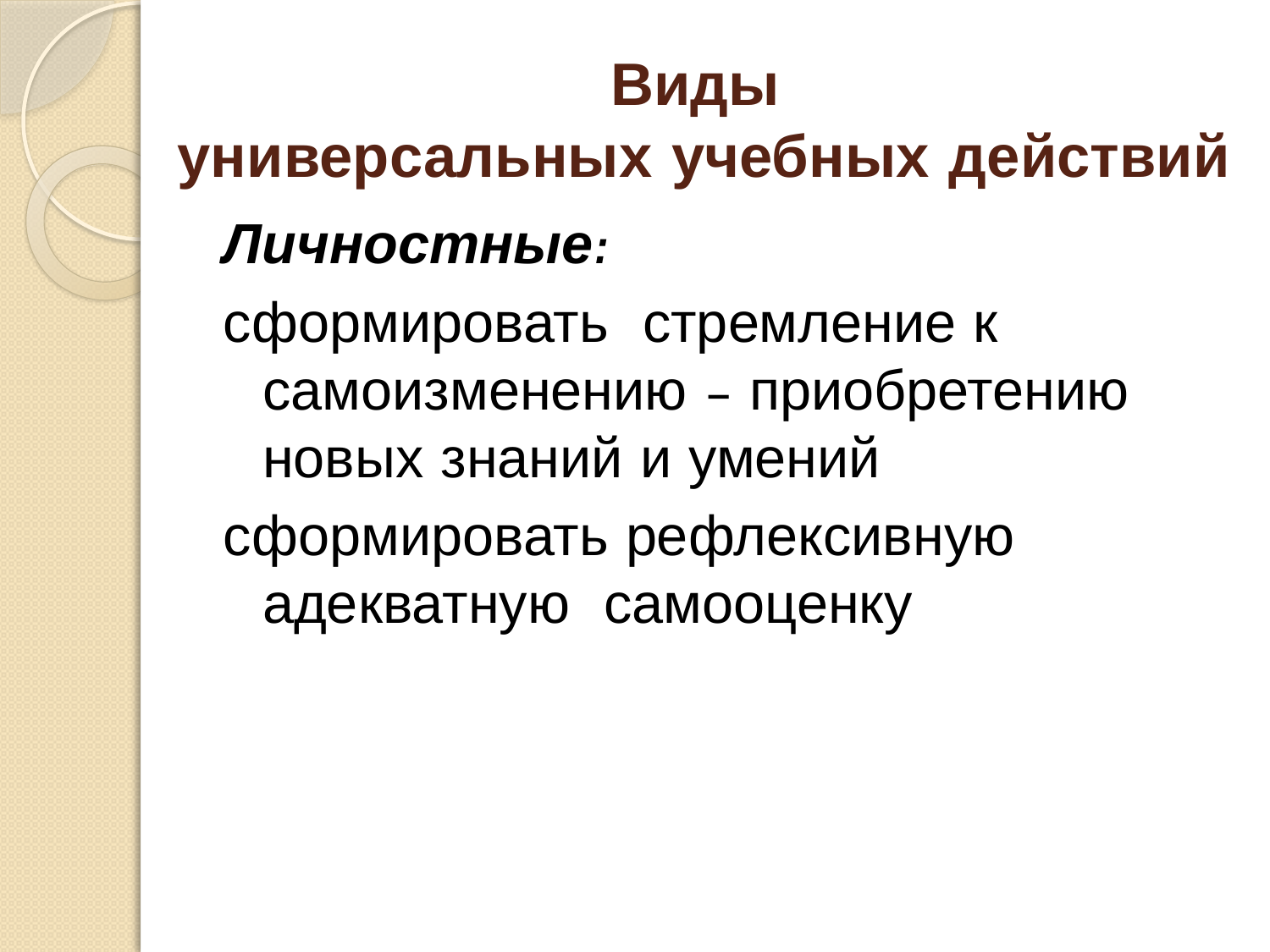

# Виды универсальных учебных действий
Личностные:
сформировать  стремление к самоизменению – приобретению новых знаний и умений
сформировать рефлексивную адекватную  самооценку